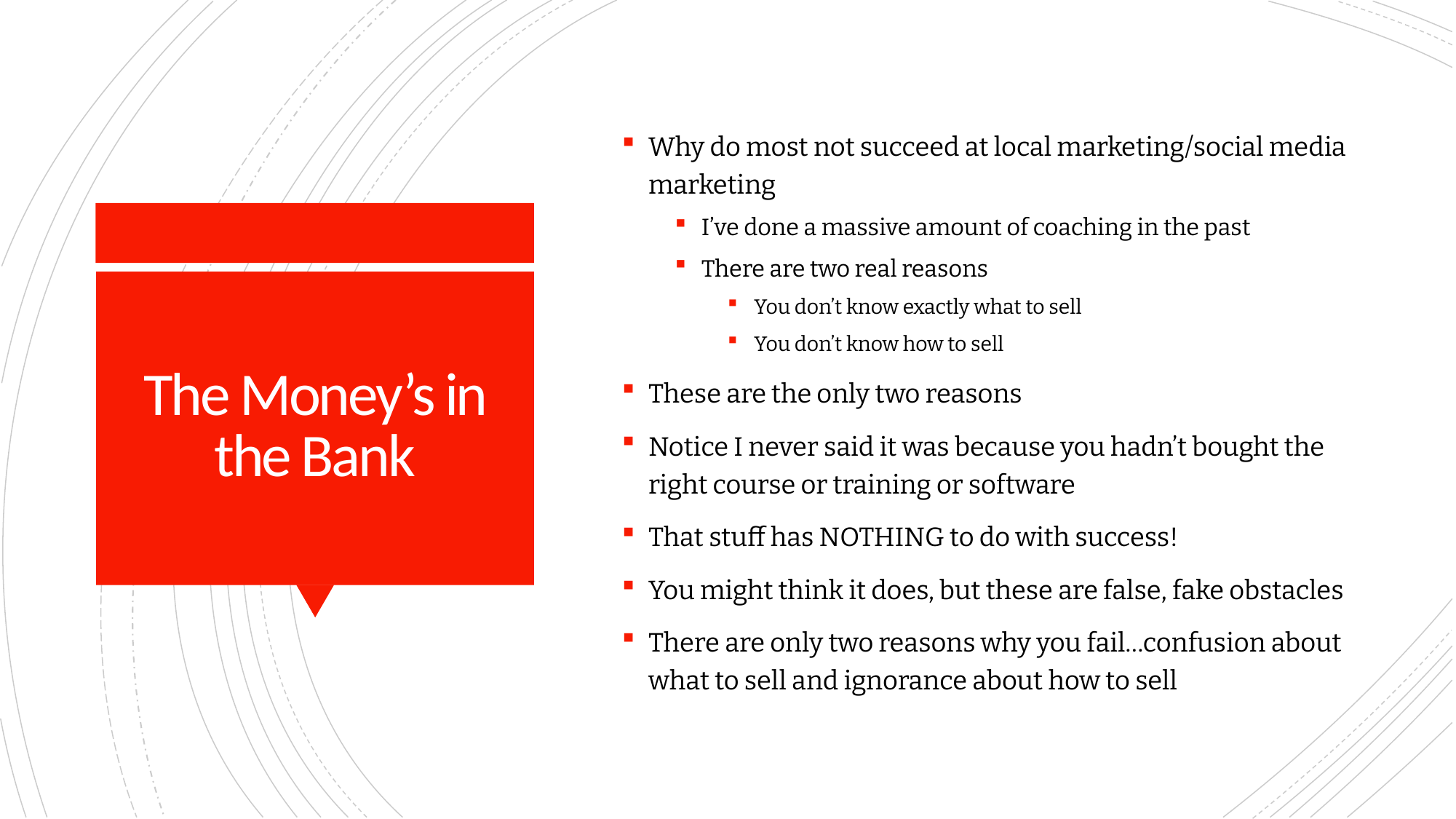

Why do most not succeed at local marketing/social media marketing
I’ve done a massive amount of coaching in the past
There are two real reasons
You don’t know exactly what to sell
You don’t know how to sell
These are the only two reasons
Notice I never said it was because you hadn’t bought the right course or training or software
That stuff has NOTHING to do with success!
You might think it does, but these are false, fake obstacles
There are only two reasons why you fail…confusion about what to sell and ignorance about how to sell
# The Money’s in the Bank